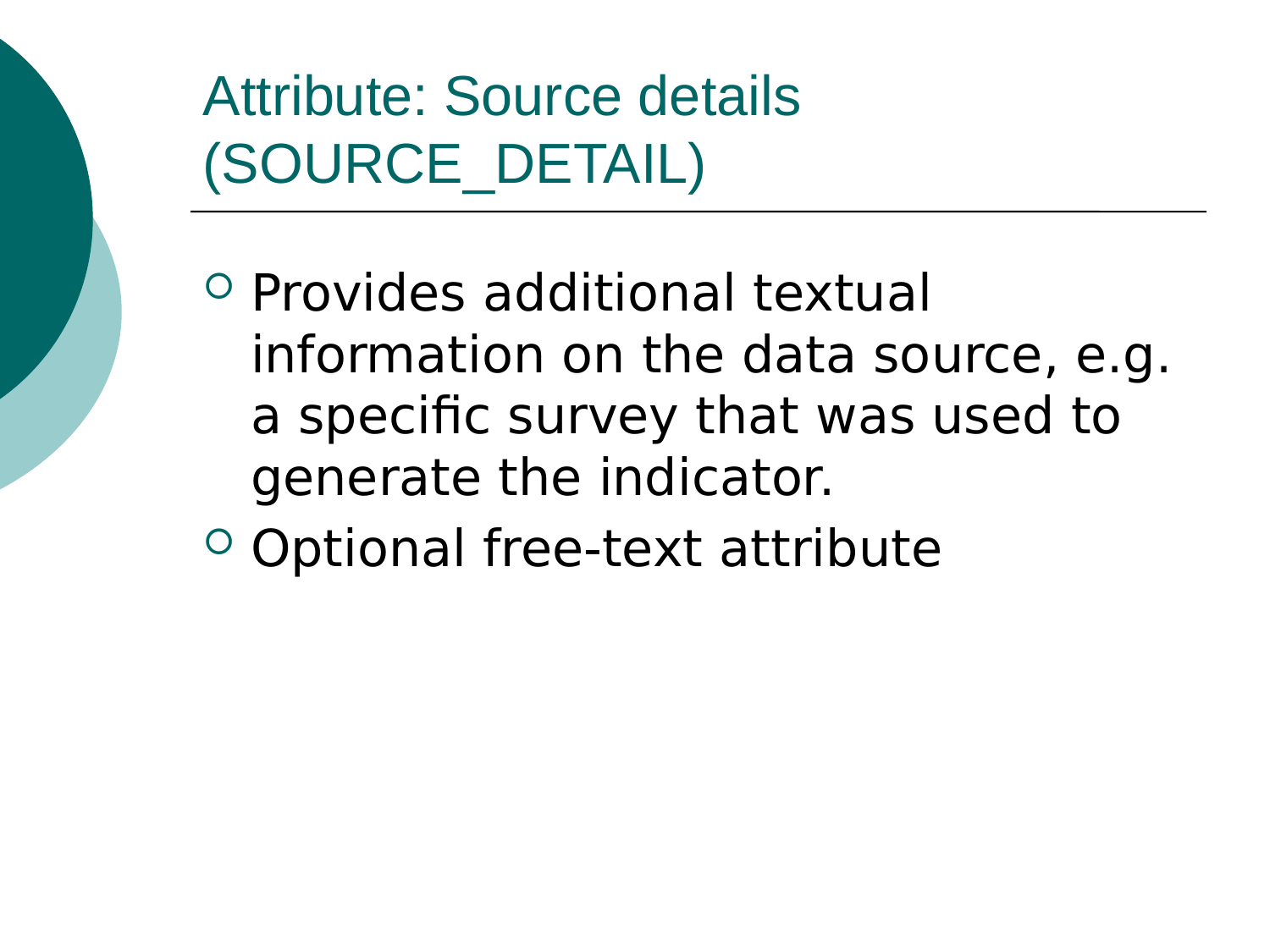

# Attribute: Source details (SOURCE_DETAIL)
Provides additional textual information on the data source, e.g. a specific survey that was used to generate the indicator.
Optional free-text attribute